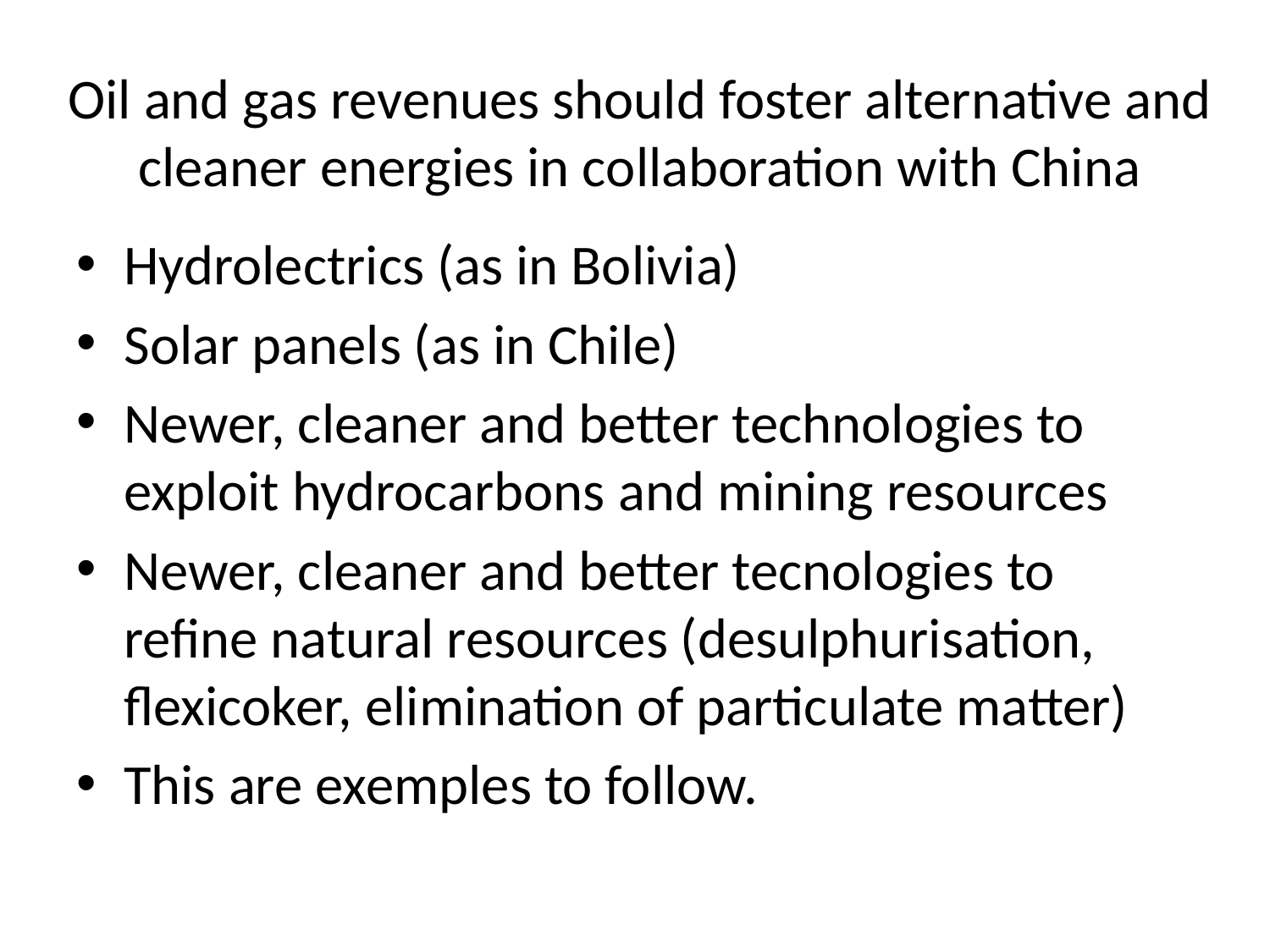

# Oil and gas revenues should foster alternative and cleaner energies in collaboration with China
Hydrolectrics (as in Bolivia)
Solar panels (as in Chile)
Newer, cleaner and better technologies to exploit hydrocarbons and mining resources
Newer, cleaner and better tecnologies to refine natural resources (desulphurisation, flexicoker, elimination of particulate matter)
This are exemples to follow.